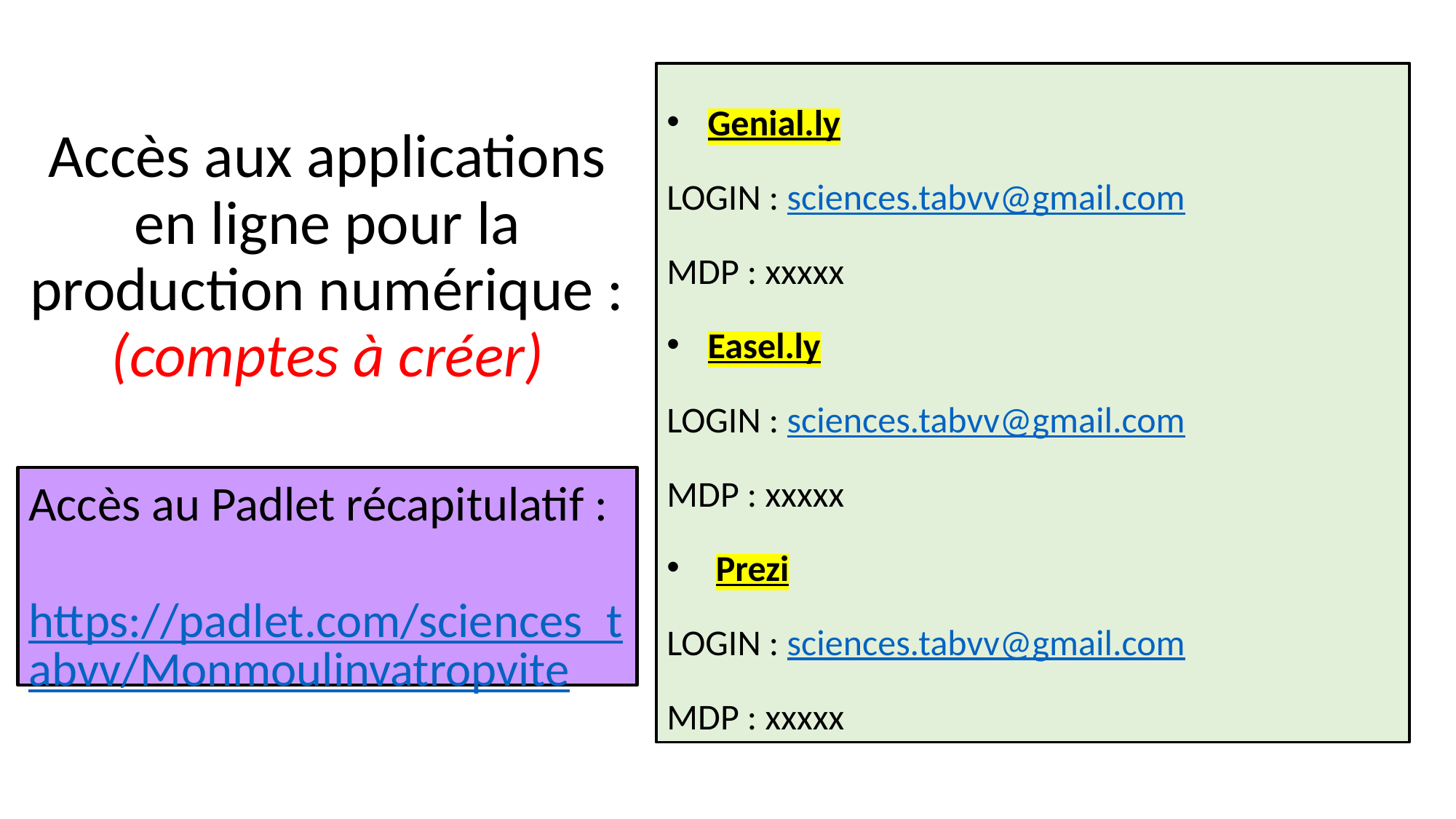

Genial.ly
LOGIN : sciences.tabvv@gmail.com
MDP : xxxxx
Easel.ly
LOGIN : sciences.tabvv@gmail.com
MDP : xxxxx
 Prezi
LOGIN : sciences.tabvv@gmail.com
MDP : xxxxx
# Accès aux applications en ligne pour la production numérique : (comptes à créer)
Accès au Padlet récapitulatif :

https://padlet.com/sciences_tabvv/Monmoulinvatropvite